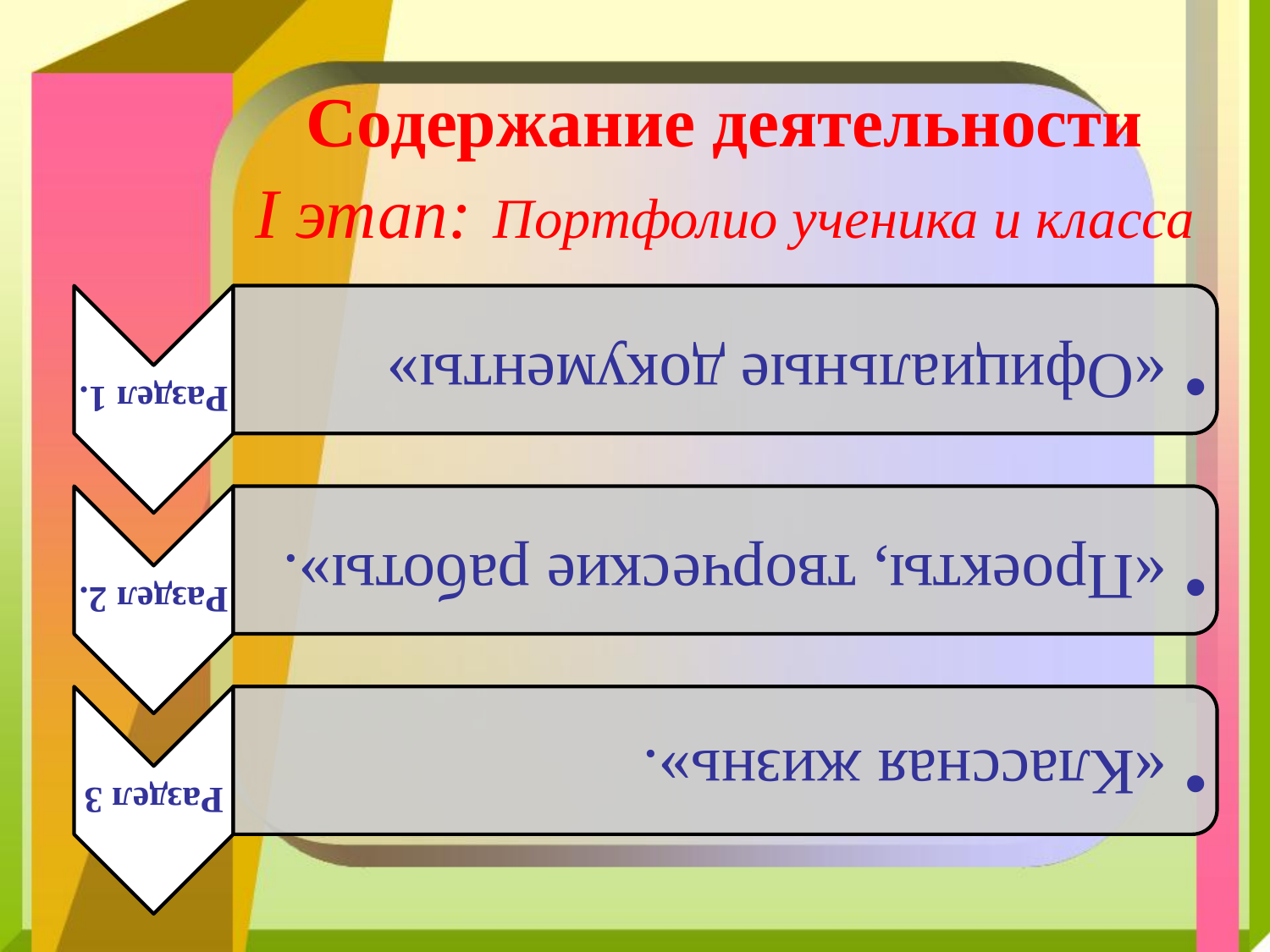

# Содержание деятельности I этап: Портфолио ученика и класса
Раздел 1.
«Официальные документы»
Раздел 2.
«Проекты, творческие работы».
Раздел 3
 «Классная жизнь».